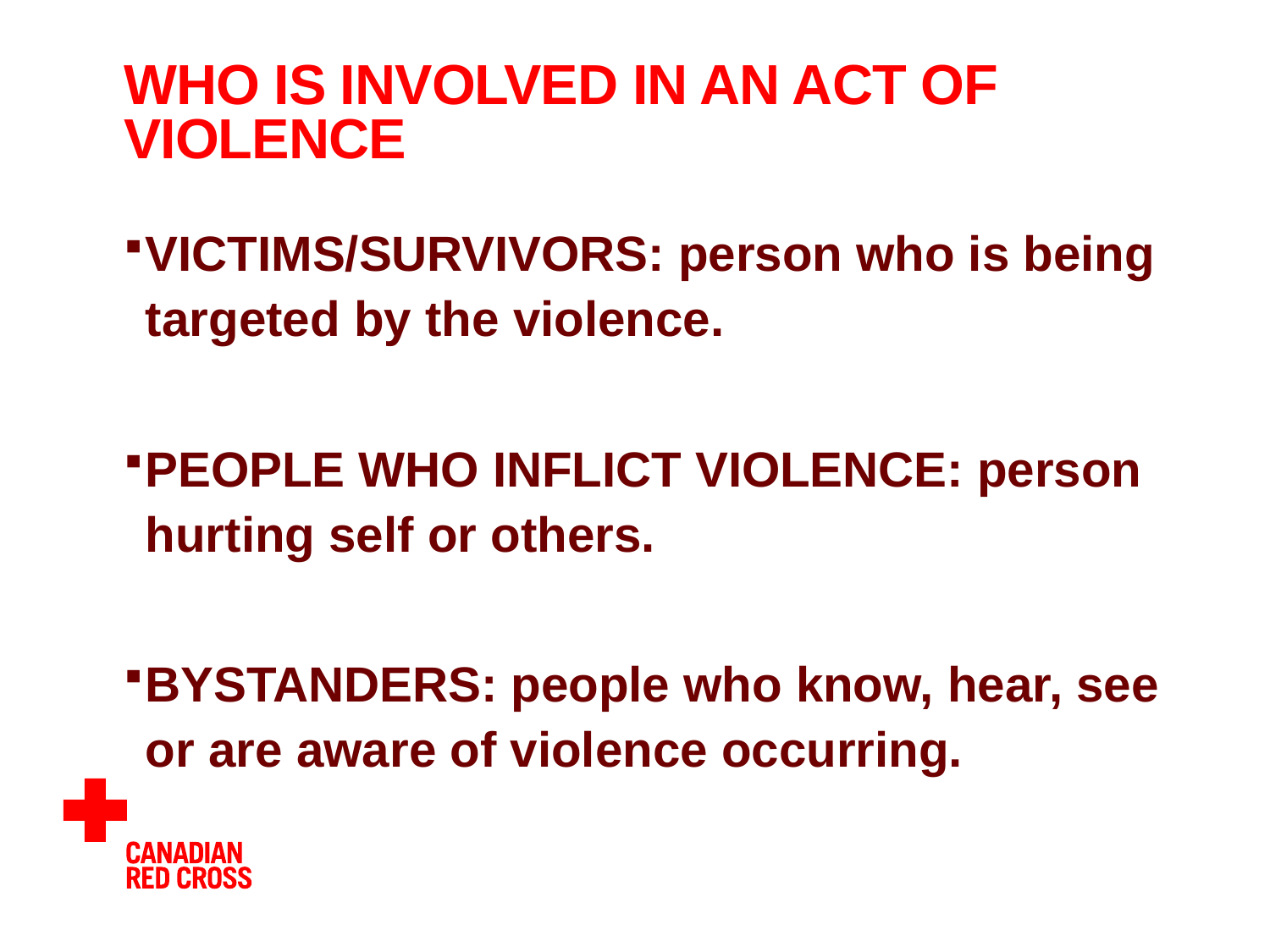

# WHO IS INVOLVED IN AN ACT OF VIOLENCE
VICTIMS/SURVIVORS: person who is being targeted by the violence.

PEOPLE WHO INFLICT VIOLENCE: person hurting self or others.

BYSTANDERS: people who know, hear, see or are aware of violence occurring.